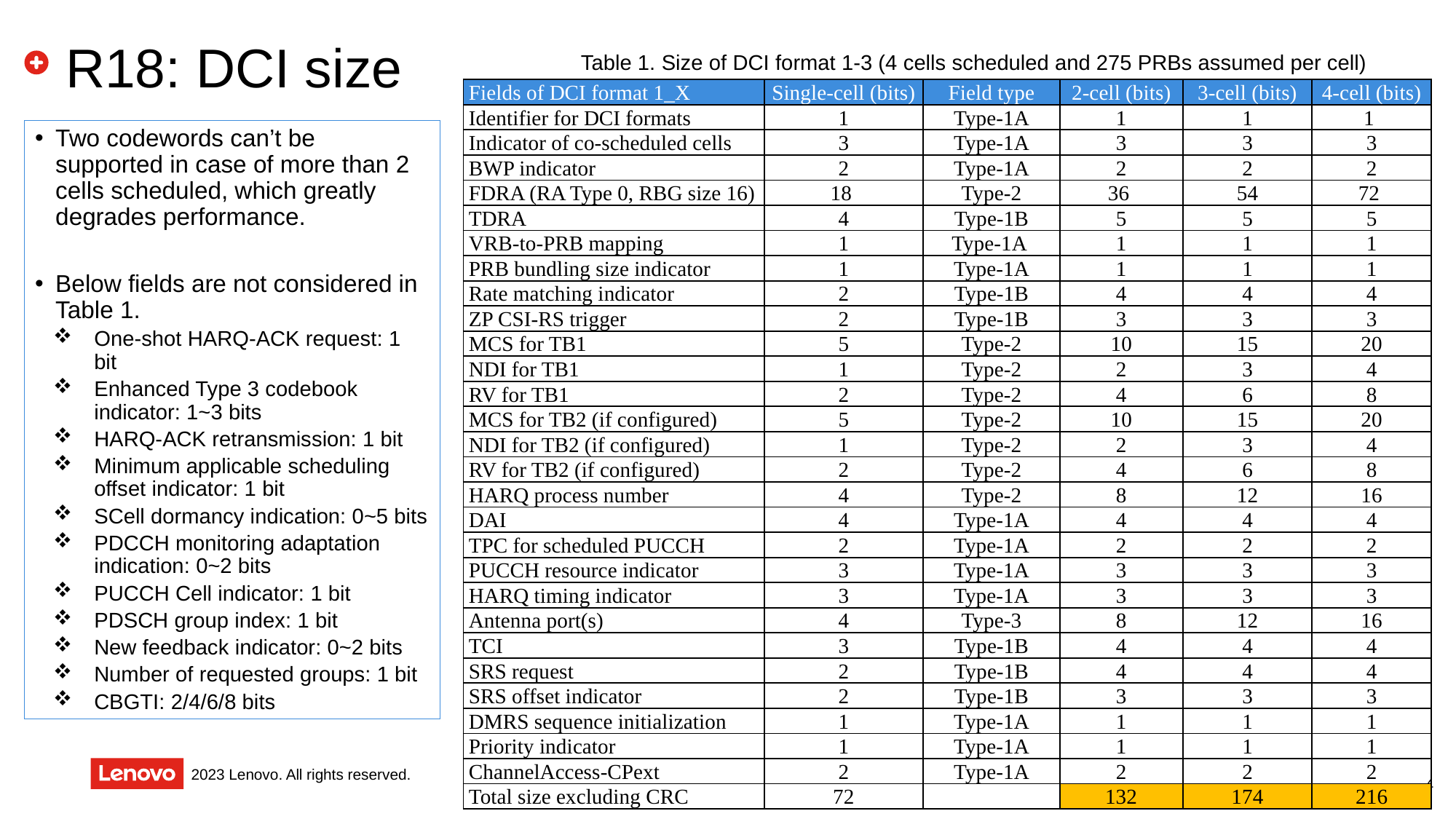

# R18: DCI size
Table 1. Size of DCI format 1-3 (4 cells scheduled and 275 PRBs assumed per cell)
| Fields of DCI format 1\_X | Single-cell (bits) | Field type | 2-cell (bits) | 3-cell (bits) | 4-cell (bits) |
| --- | --- | --- | --- | --- | --- |
| Identifier for DCI formats | 1 | Type-1A | 1 | 1 | 1 |
| Indicator of co-scheduled cells | 3 | Type-1A | 3 | 3 | 3 |
| BWP indicator | 2 | Type-1A | 2 | 2 | 2 |
| FDRA (RA Type 0, RBG size 16) | 18 | Type-2 | 36 | 54 | 72 |
| TDRA | 4 | Type-1B | 5 | 5 | 5 |
| VRB-to-PRB mapping | 1 | Type-1A | 1 | 1 | 1 |
| PRB bundling size indicator | 1 | Type-1A | 1 | 1 | 1 |
| Rate matching indicator | 2 | Type-1B | 4 | 4 | 4 |
| ZP CSI-RS trigger | 2 | Type-1B | 3 | 3 | 3 |
| MCS for TB1 | 5 | Type-2 | 10 | 15 | 20 |
| NDI for TB1 | 1 | Type-2 | 2 | 3 | 4 |
| RV for TB1 | 2 | Type-2 | 4 | 6 | 8 |
| MCS for TB2 (if configured) | 5 | Type-2 | 10 | 15 | 20 |
| NDI for TB2 (if configured) | 1 | Type-2 | 2 | 3 | 4 |
| RV for TB2 (if configured) | 2 | Type-2 | 4 | 6 | 8 |
| HARQ process number | 4 | Type-2 | 8 | 12 | 16 |
| DAI | 4 | Type-1A | 4 | 4 | 4 |
| TPC for scheduled PUCCH | 2 | Type-1A | 2 | 2 | 2 |
| PUCCH resource indicator | 3 | Type-1A | 3 | 3 | 3 |
| HARQ timing indicator | 3 | Type-1A | 3 | 3 | 3 |
| Antenna port(s) | 4 | Type-3 | 8 | 12 | 16 |
| TCI | 3 | Type-1B | 4 | 4 | 4 |
| SRS request | 2 | Type-1B | 4 | 4 | 4 |
| SRS offset indicator | 2 | Type-1B | 3 | 3 | 3 |
| DMRS sequence initialization | 1 | Type-1A | 1 | 1 | 1 |
| Priority indicator | 1 | Type-1A | 1 | 1 | 1 |
| ChannelAccess-CPext | 2 | Type-1A | 2 | 2 | 2 |
| Total size excluding CRC | 72 |  | 132 | 174 | 216 |
Two codewords can’t be supported in case of more than 2 cells scheduled, which greatly degrades performance.

Below fields are not considered in Table 1.
One-shot HARQ-ACK request: 1 bit
Enhanced Type 3 codebook indicator: 1~3 bits
HARQ-ACK retransmission: 1 bit
Minimum applicable scheduling offset indicator: 1 bit
SCell dormancy indication: 0~5 bits
PDCCH monitoring adaptation indication: 0~2 bits
PUCCH Cell indicator: 1 bit
PDSCH group index: 1 bit
New feedback indicator: 0~2 bits
Number of requested groups: 1 bit
CBGTI: 2/4/6/8 bits